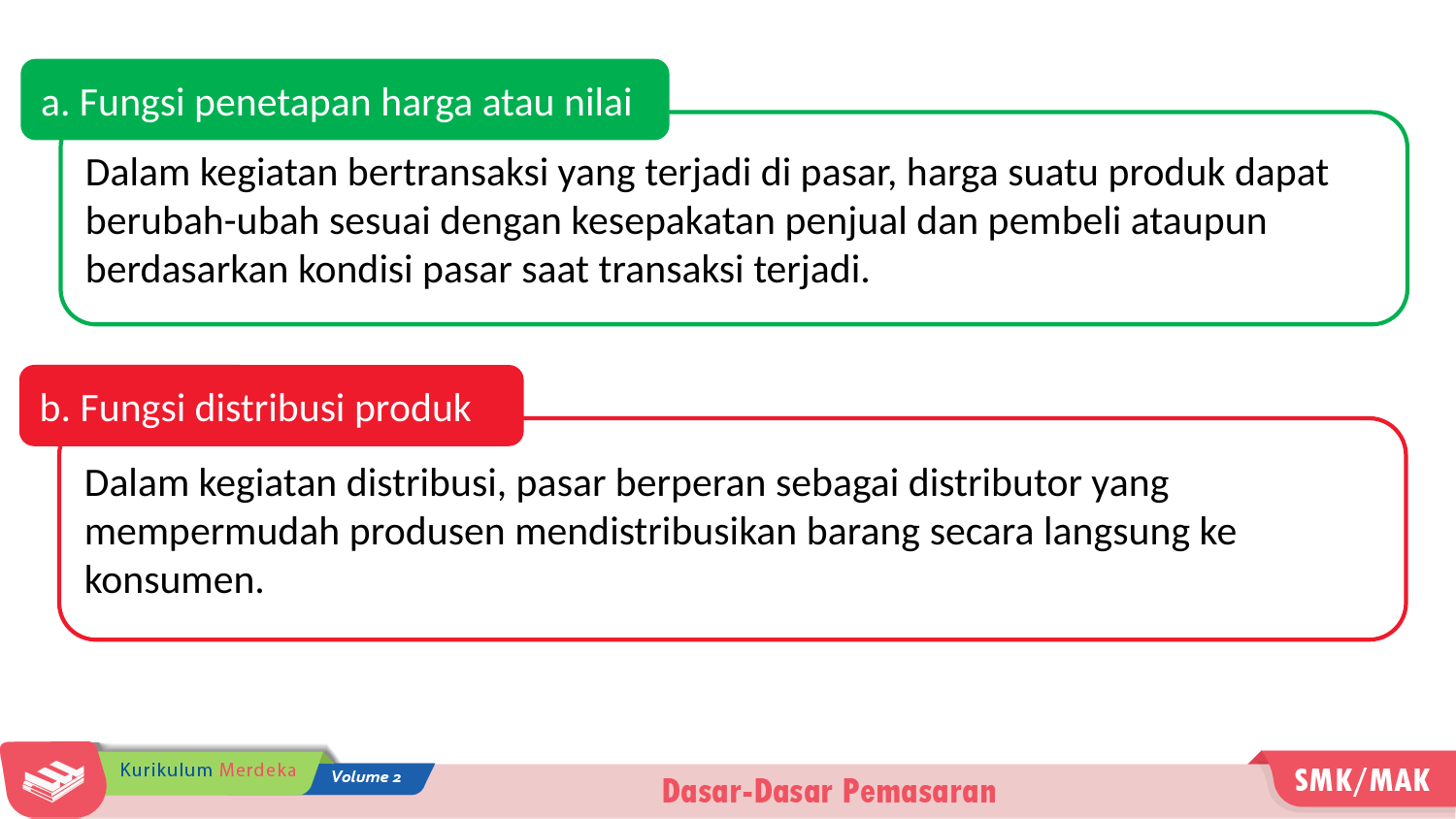

a. Fungsi penetapan harga atau nilai
Dalam kegiatan bertransaksi yang terjadi di pasar, harga suatu produk dapat berubah-ubah sesuai dengan kesepakatan penjual dan pembeli ataupun berdasarkan kondisi pasar saat transaksi terjadi.
b. Fungsi distribusi produk
Dalam kegiatan distribusi, pasar berperan sebagai distributor yang mempermudah produsen mendistribusikan barang secara langsung ke konsumen.